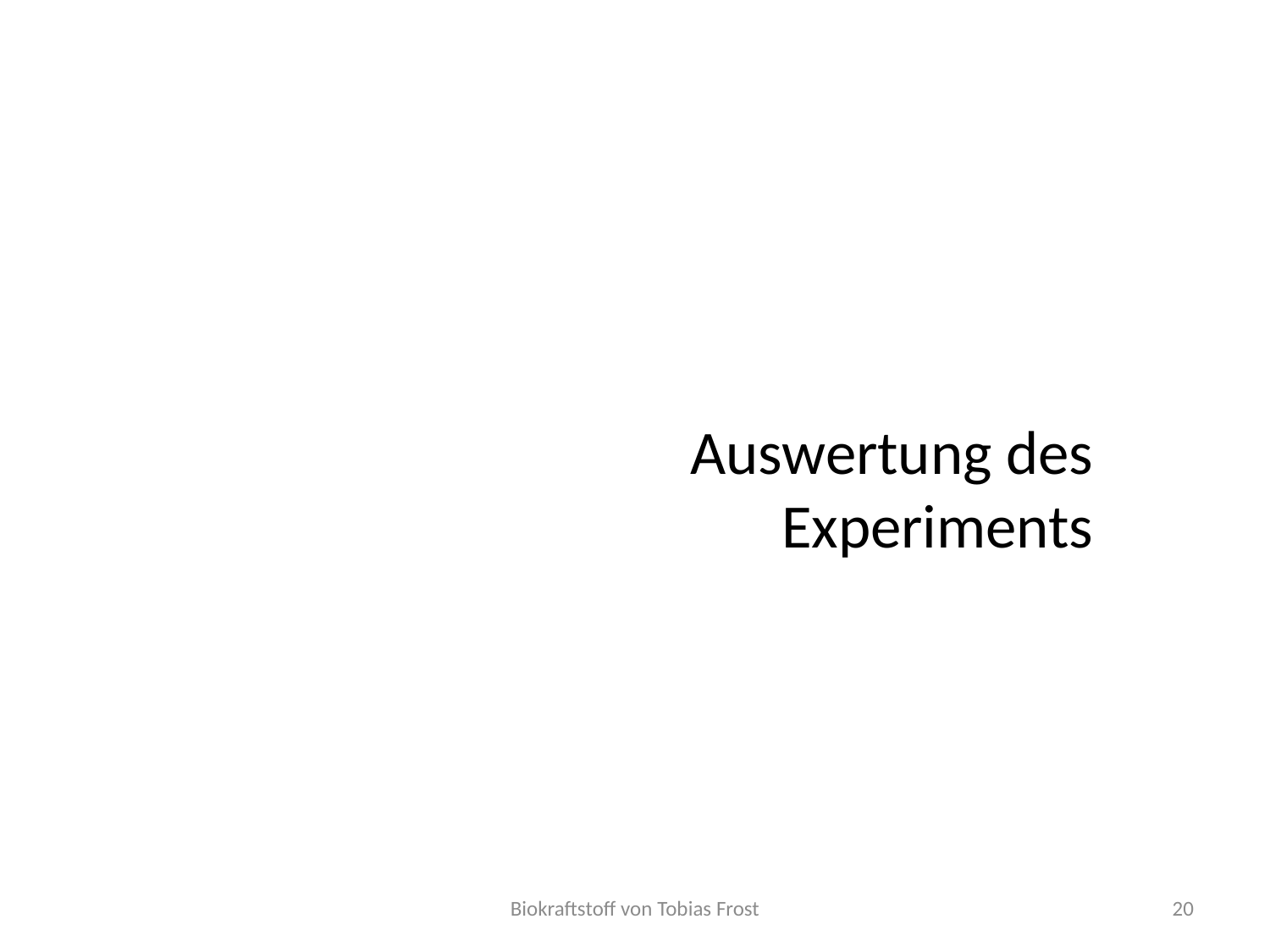

Auswertung des Experiments

Biokraftstoff von Tobias Frost
20